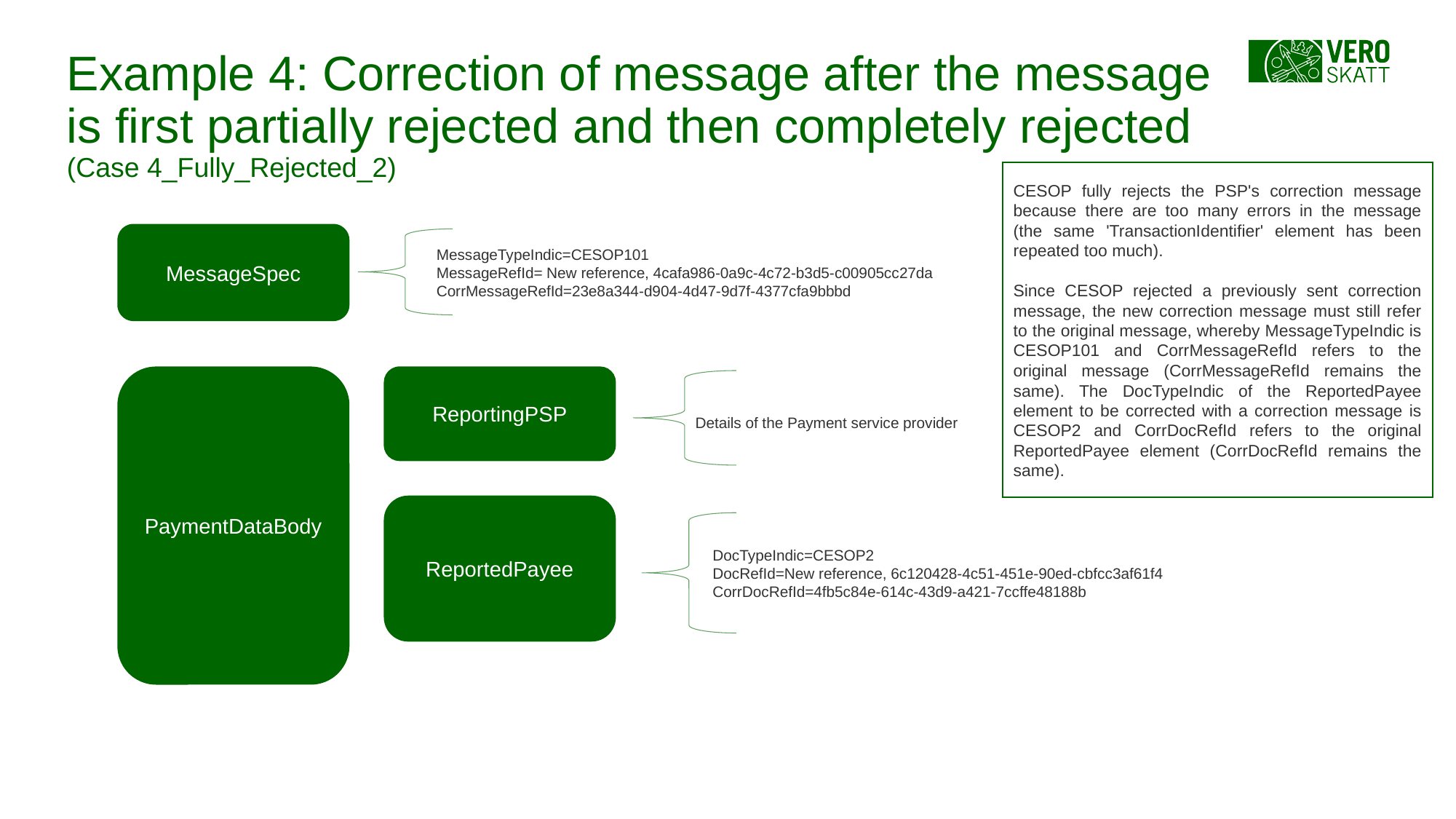

# Example 4: Correction of message after the message is first partially rejected and then completely rejected (Case 4_Fully_Rejected_2)

CESOP fully rejects the PSP's correction message because there are too many errors in the message (the same 'TransactionIdentifier' element has been repeated too much).

Since CESOP rejected a previously sent correction message, the new correction message must still refer to the original message, whereby MessageTypeIndic is CESOP101 and CorrMessageRefId refers to the original message (CorrMessageRefId remains the same). The DocTypeIndic of the ReportedPayee element to be corrected with a correction message is CESOP2 and CorrDocRefId refers to the original ReportedPayee element (CorrDocRefId remains the same).

MessageSpec

MessageTypeIndic=CESOP101
MessageRefId= New reference, 4cafa986-0a9c-4c72-b3d5-c00905cc27da
CorrMessageRefId=23e8a344-d904-4d47-9d7f-4377cfa9bbbd
PaymentDataBody
ReportingPSP

Details of the Payment service provider
ReportedPayee

DocTypeIndic=CESOP2
DocRefId=New reference, 6c120428-4c51-451e-90ed-cbfcc3af61f4
CorrDocRefId=4fb5c84e-614c-43d9-a421-7ccffe48188b